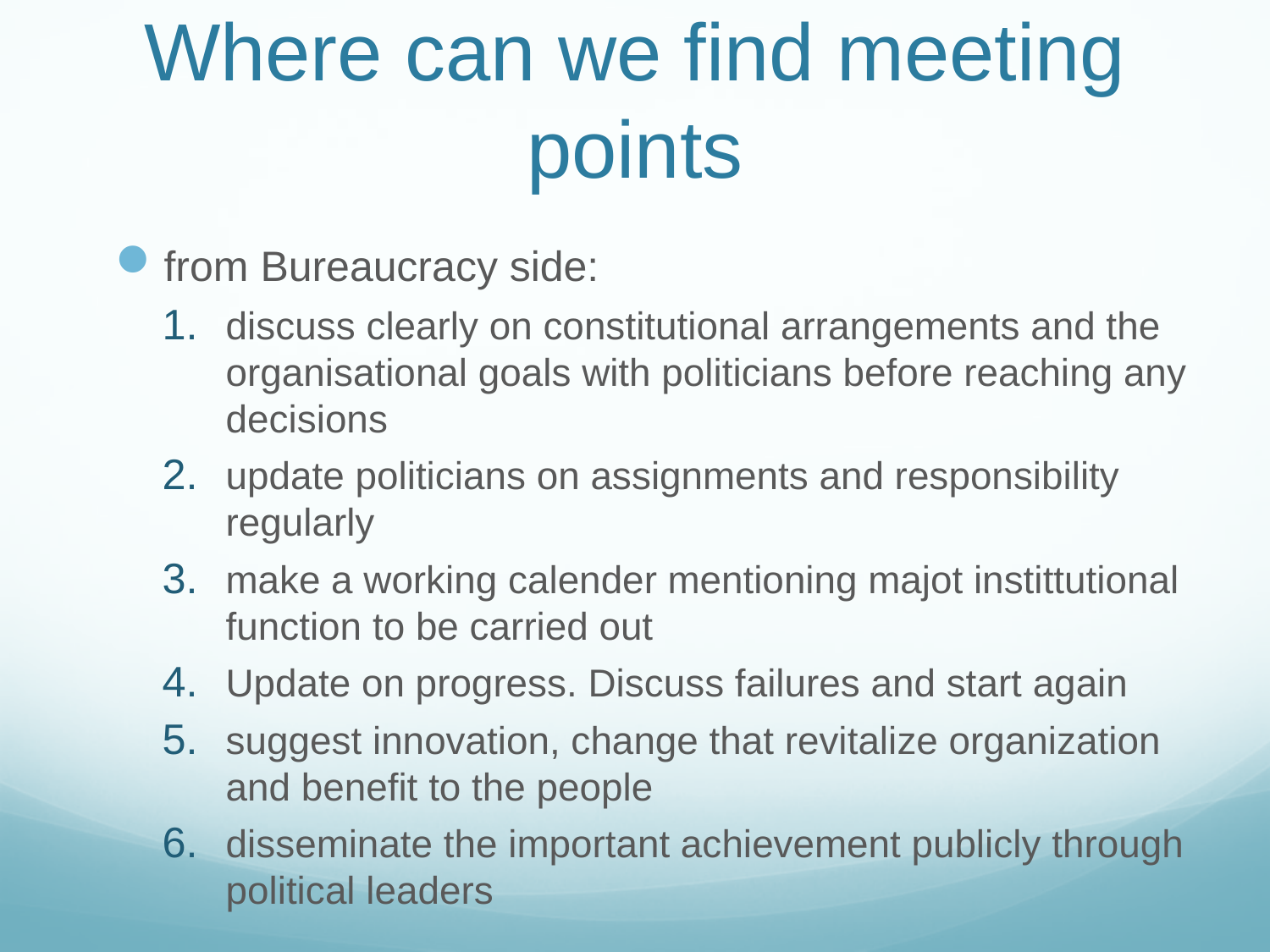

# Where can we find meeting points
from Bureaucracy side:
discuss clearly on constitutional arrangements and the organisational goals with politicians before reaching any decisions
update politicians on assignments and responsibility regularly
make a working calender mentioning majot instittutional function to be carried out
Update on progress. Discuss failures and start again
suggest innovation, change that revitalize organization and benefit to the people
disseminate the important achievement publicly through political leaders